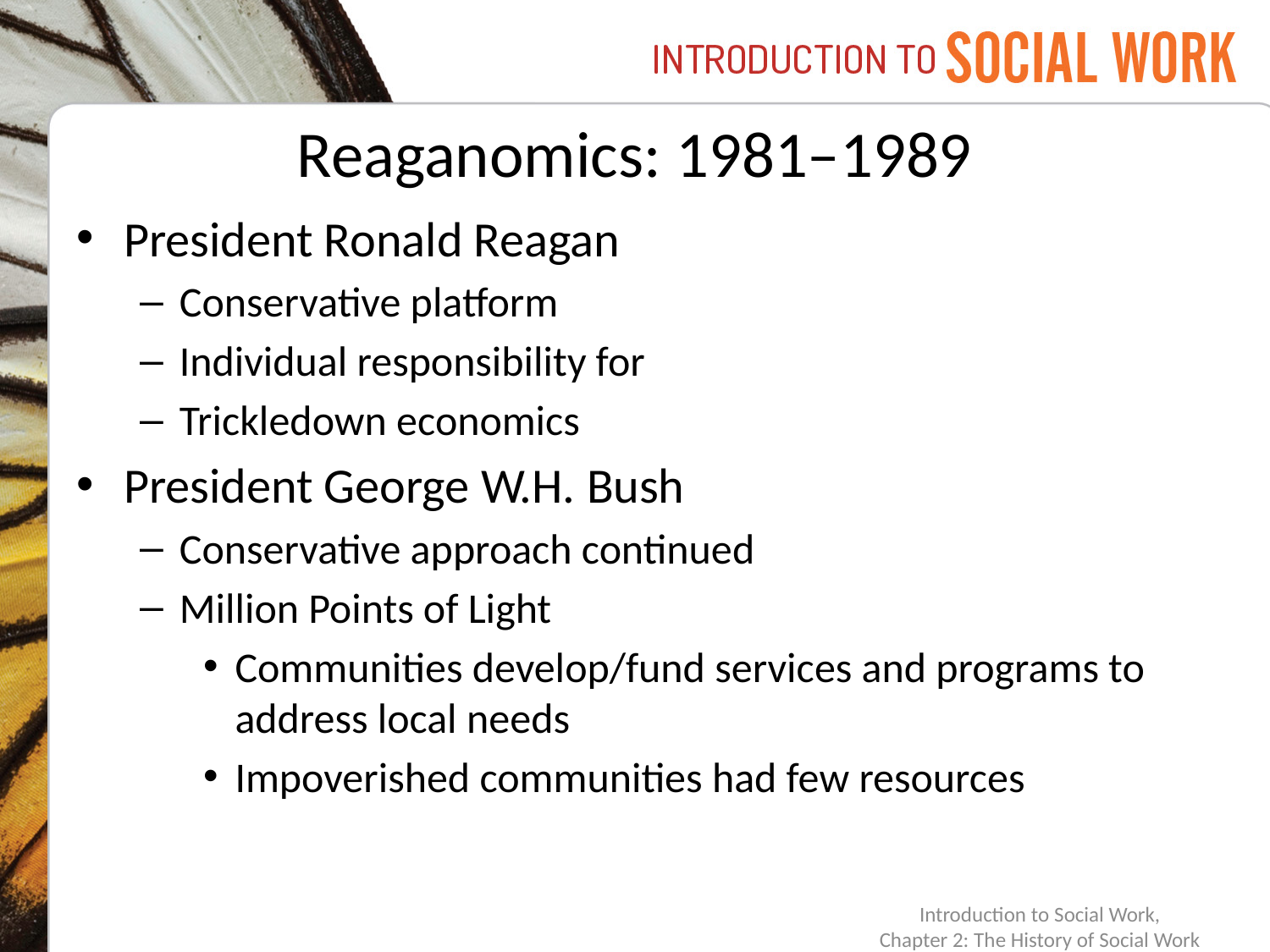

# Reaganomics: 1981–1989
President Ronald Reagan
Conservative platform
Individual responsibility for
Trickledown economics
President George W.H. Bush
Conservative approach continued
Million Points of Light
Communities develop/fund services and programs to address local needs
Impoverished communities had few resources

Introduction to Social Work,
Chapter 2: The History of Social Work